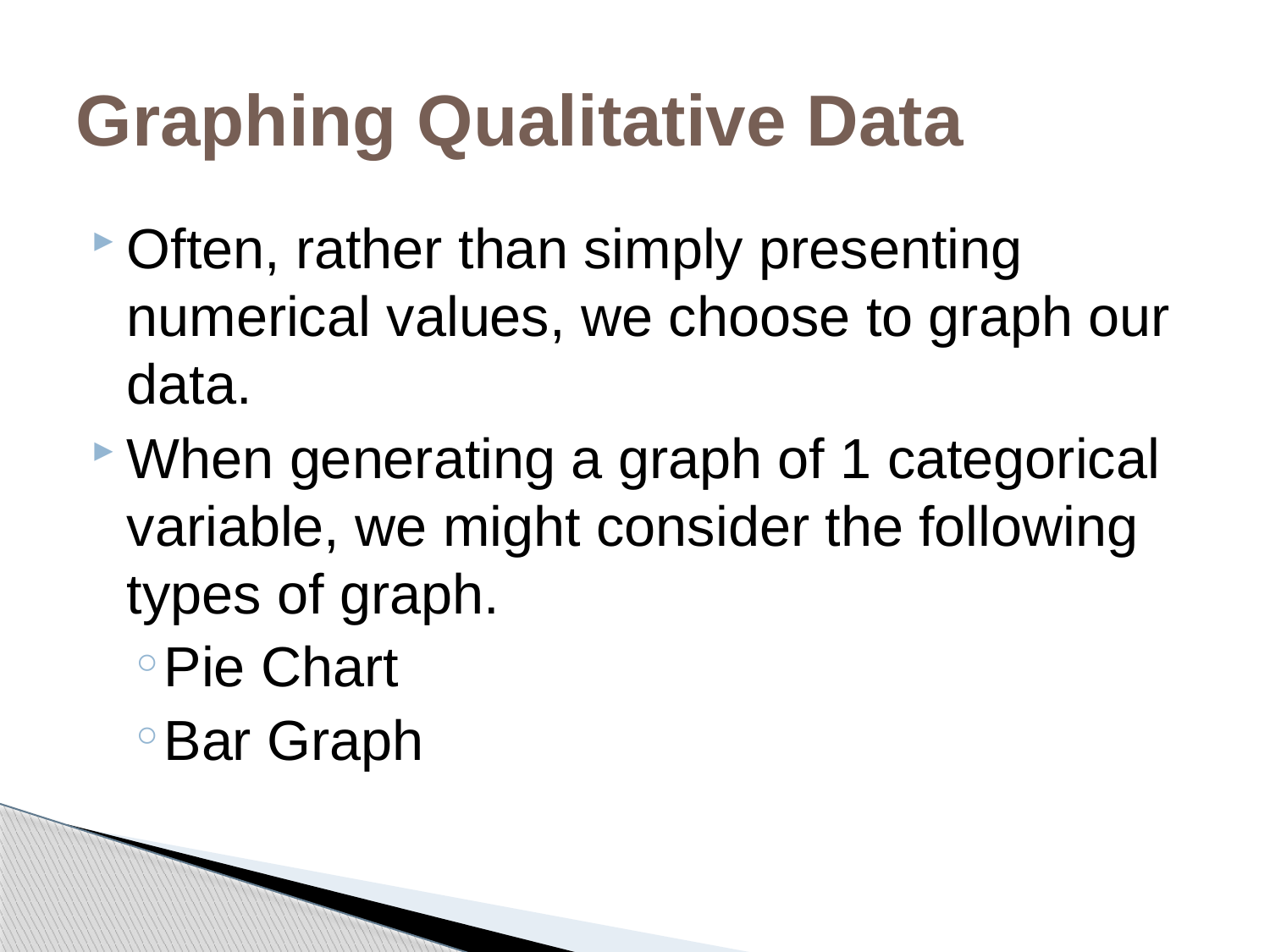

# Graphing Qualitative Data
Often, rather than simply presenting numerical values, we choose to graph our data.
When generating a graph of 1 categorical variable, we might consider the following types of graph.
Pie Chart
Bar Graph